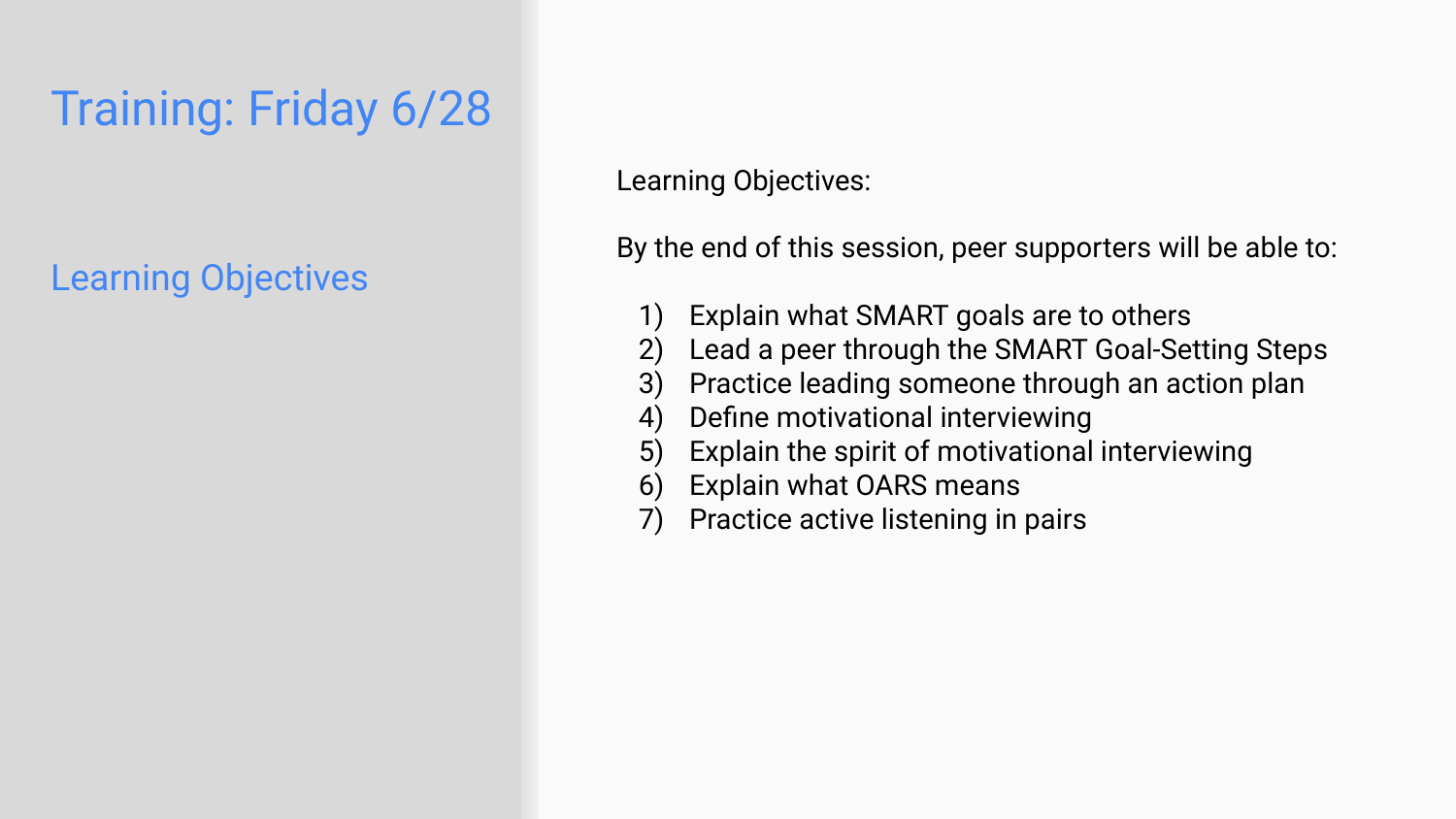

# Training: Friday 6/28
Learning Objectives:

By the end of this session, peer supporters will be able to:

Explain what SMART goals are to others
Lead a peer through the SMART Goal-Setting Steps
Practice leading someone through an action plan
Define motivational interviewing
Explain the spirit of motivational interviewing
Explain what OARS means
Practice active listening in pairs

Learning Objectives